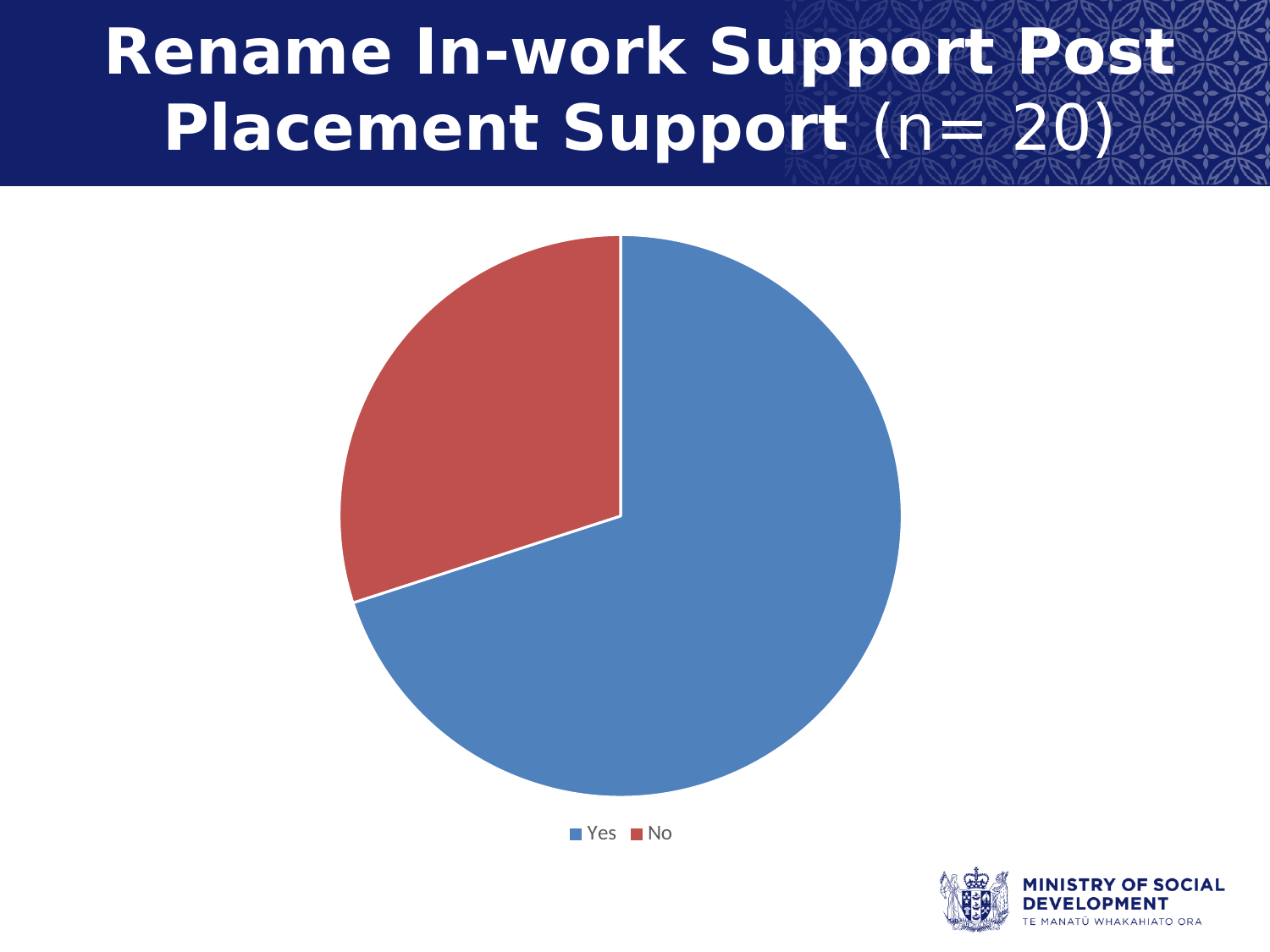

# Rename In-work Support Post Placement Support (n= 20)

### Chart

| Category | Sales |
|---|---|
| Yes | 14.0 |
| No | 6.0 |